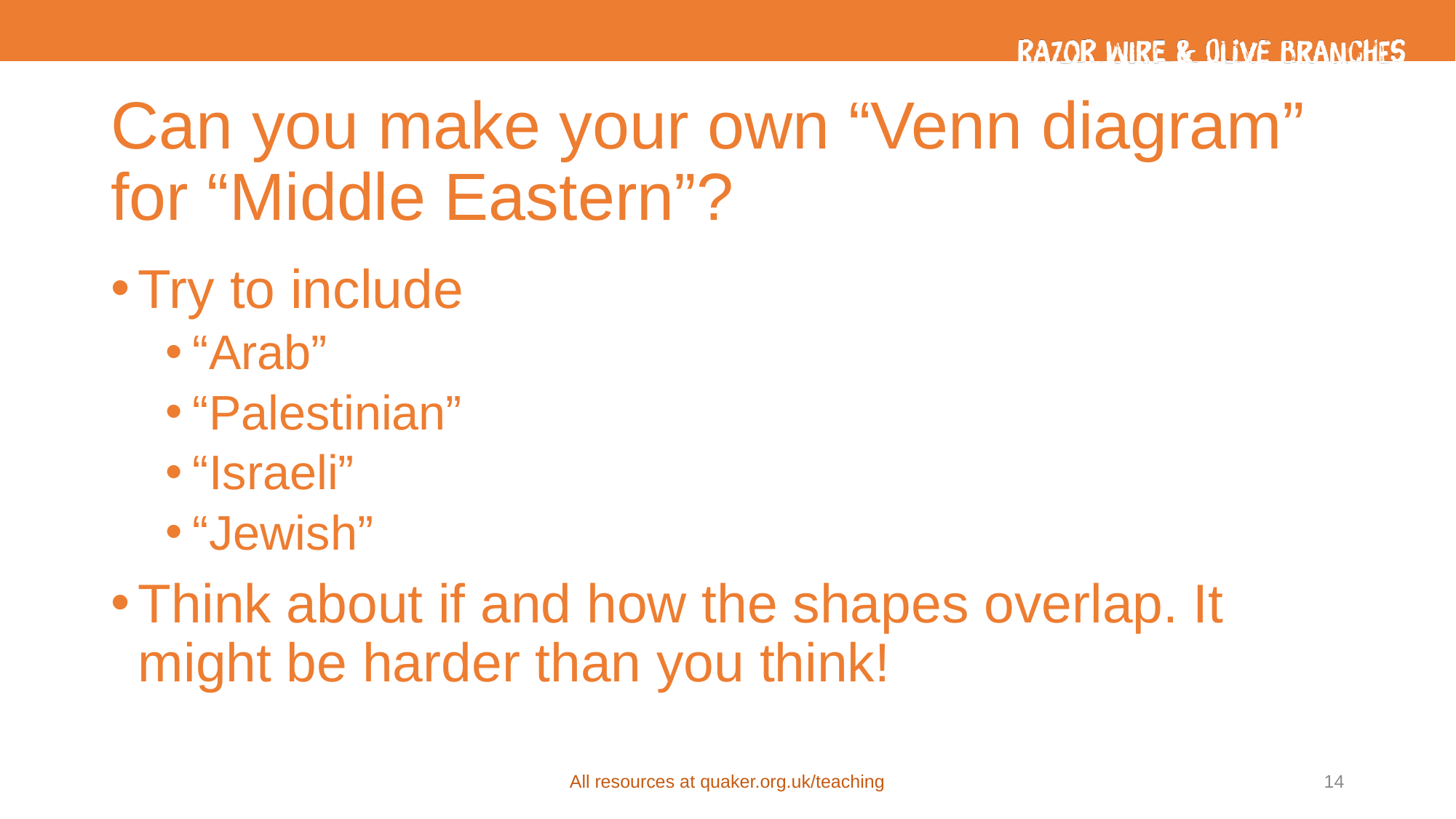

# Can you make your own “Venn diagram” for “Middle Eastern”?
Try to include
“Arab”
“Palestinian”
“Israeli”
“Jewish”
Think about if and how the shapes overlap. It might be harder than you think!
All resources at quaker.org.uk/teaching
14